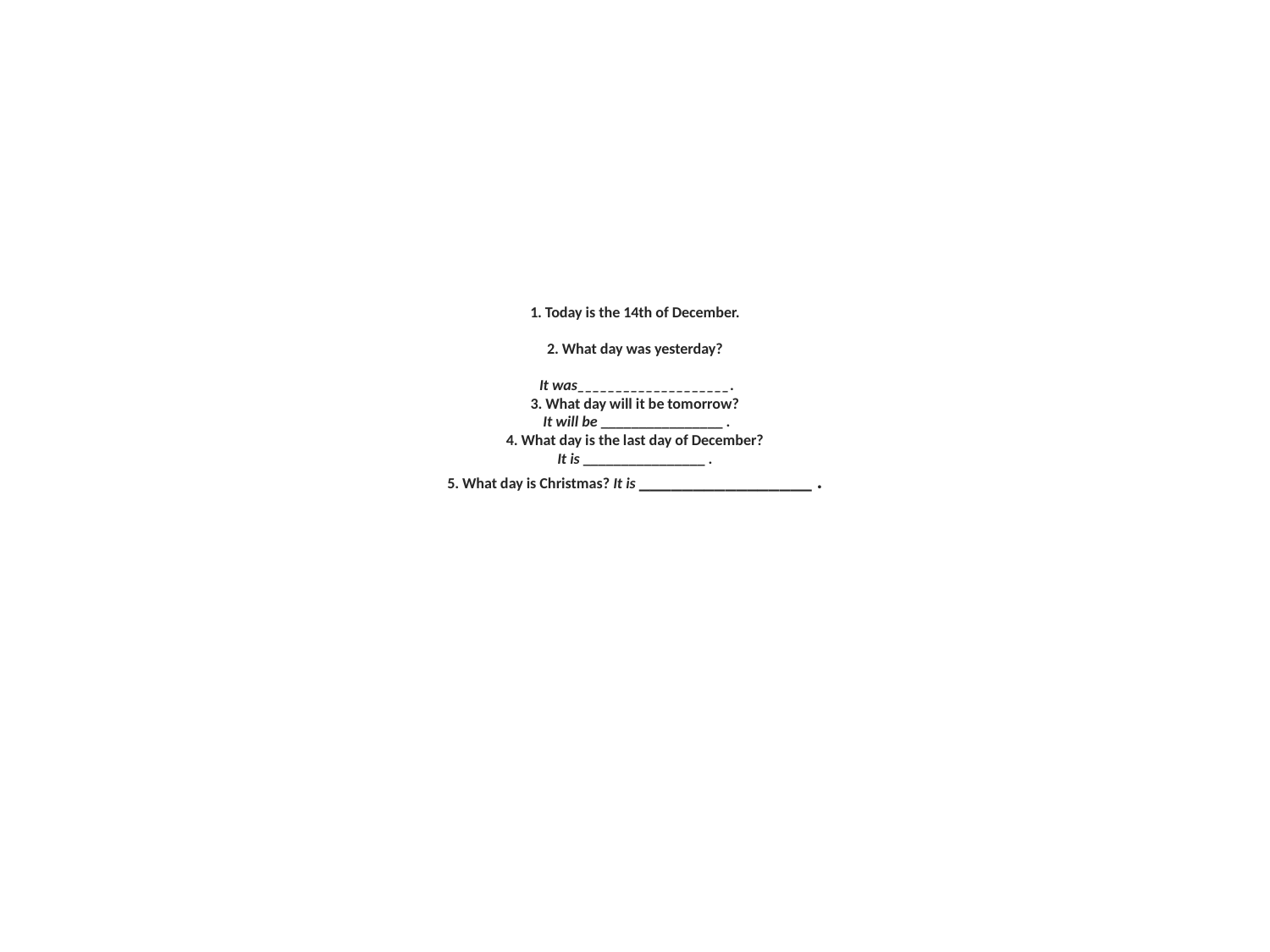

# 1. Today is the 14th of December. 2. What day was yesterday? It was____________________. 3. What day will it be tomorrow? It will be ________________ . 4. What day is the last day of December? It is ________________ . 5. What day is Christmas? It is ________________ .